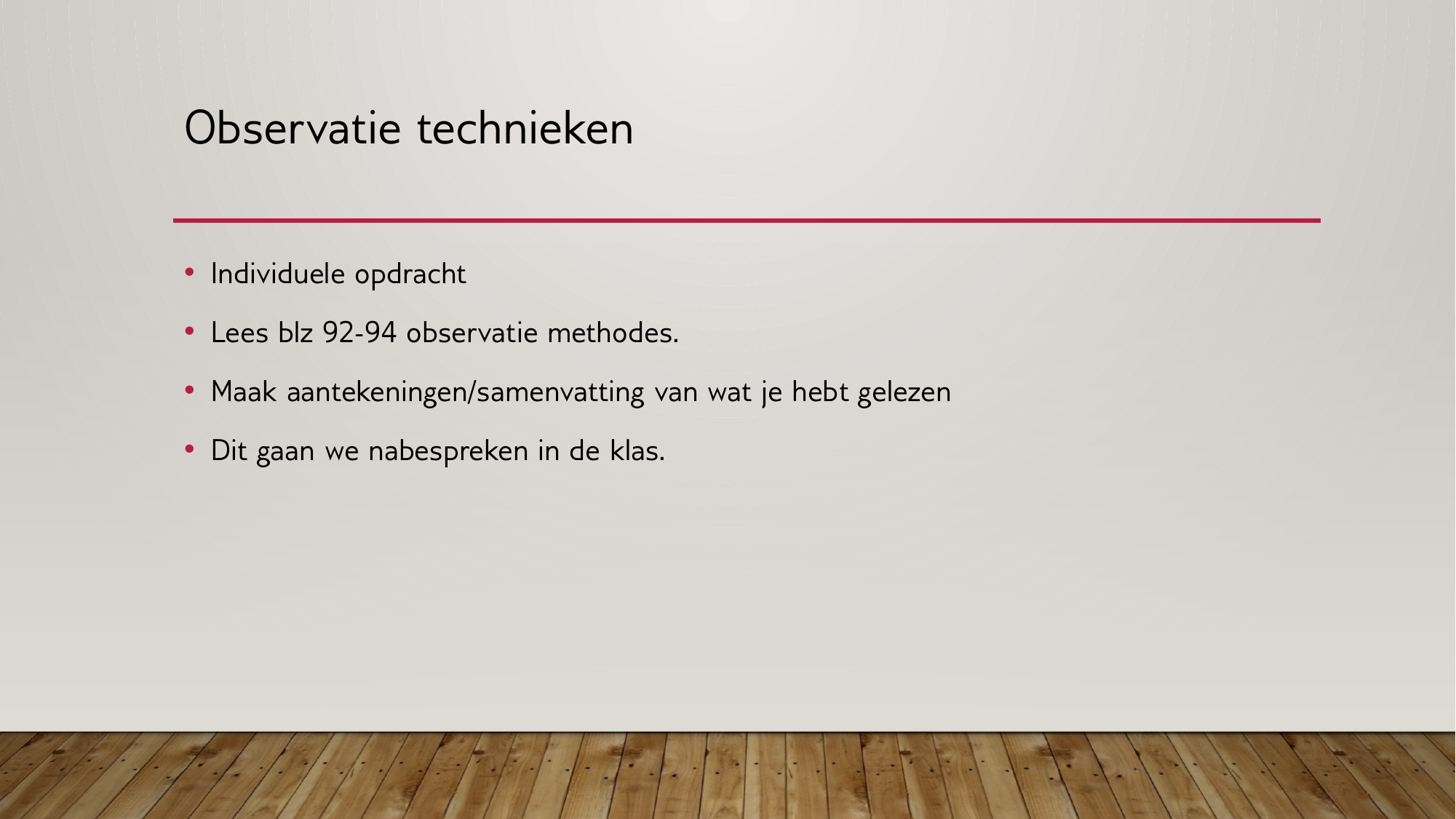

# Observatie technieken
Individuele opdracht
Lees blz 92-94 observatie methodes.
Maak aantekeningen/samenvatting van wat je hebt gelezen
Dit gaan we nabespreken in de klas.